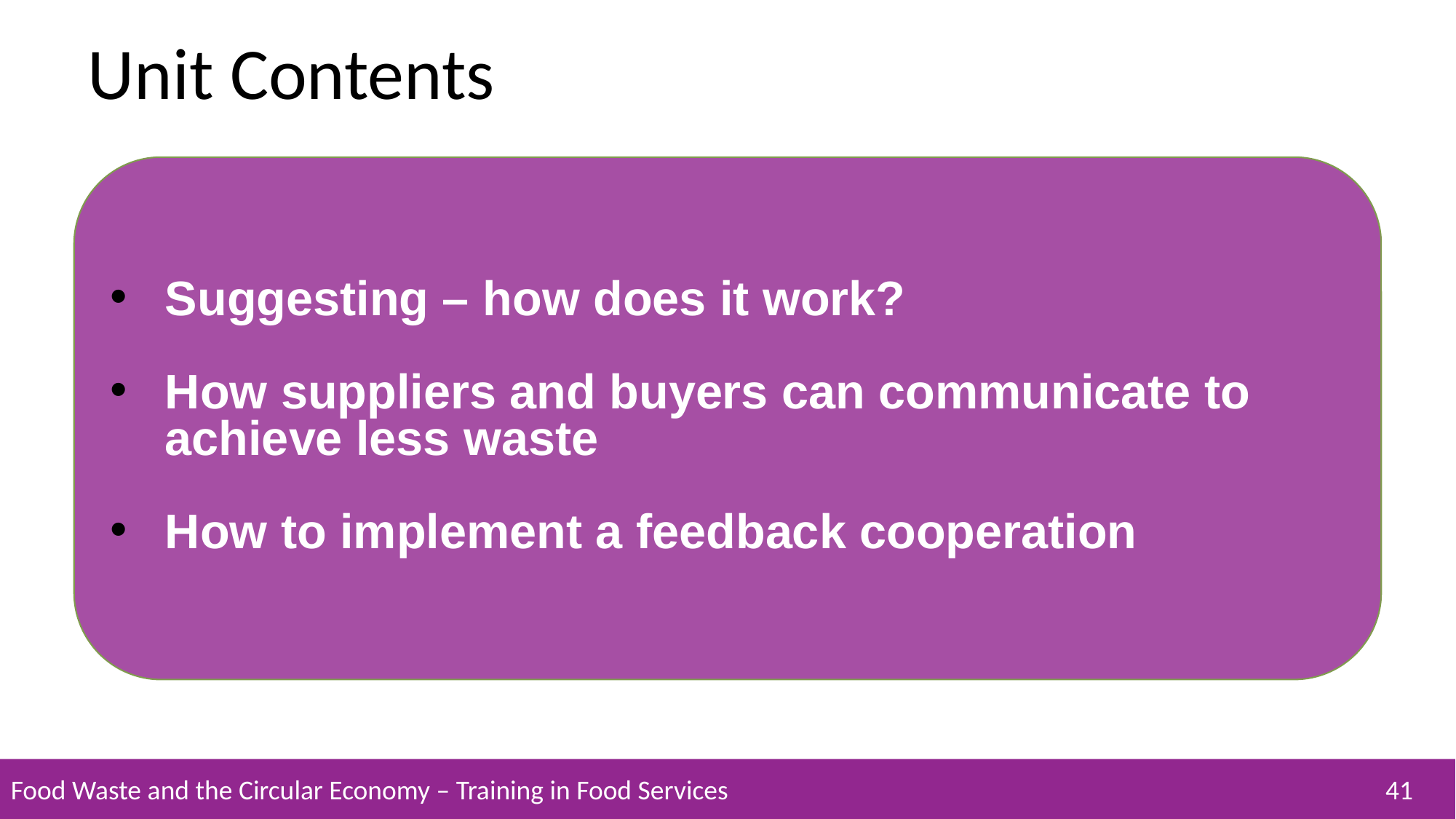

Unit Contents
Suggesting – how does it work?

How suppliers and buyers can communicate to achieve less waste

How to implement a feedback cooperation